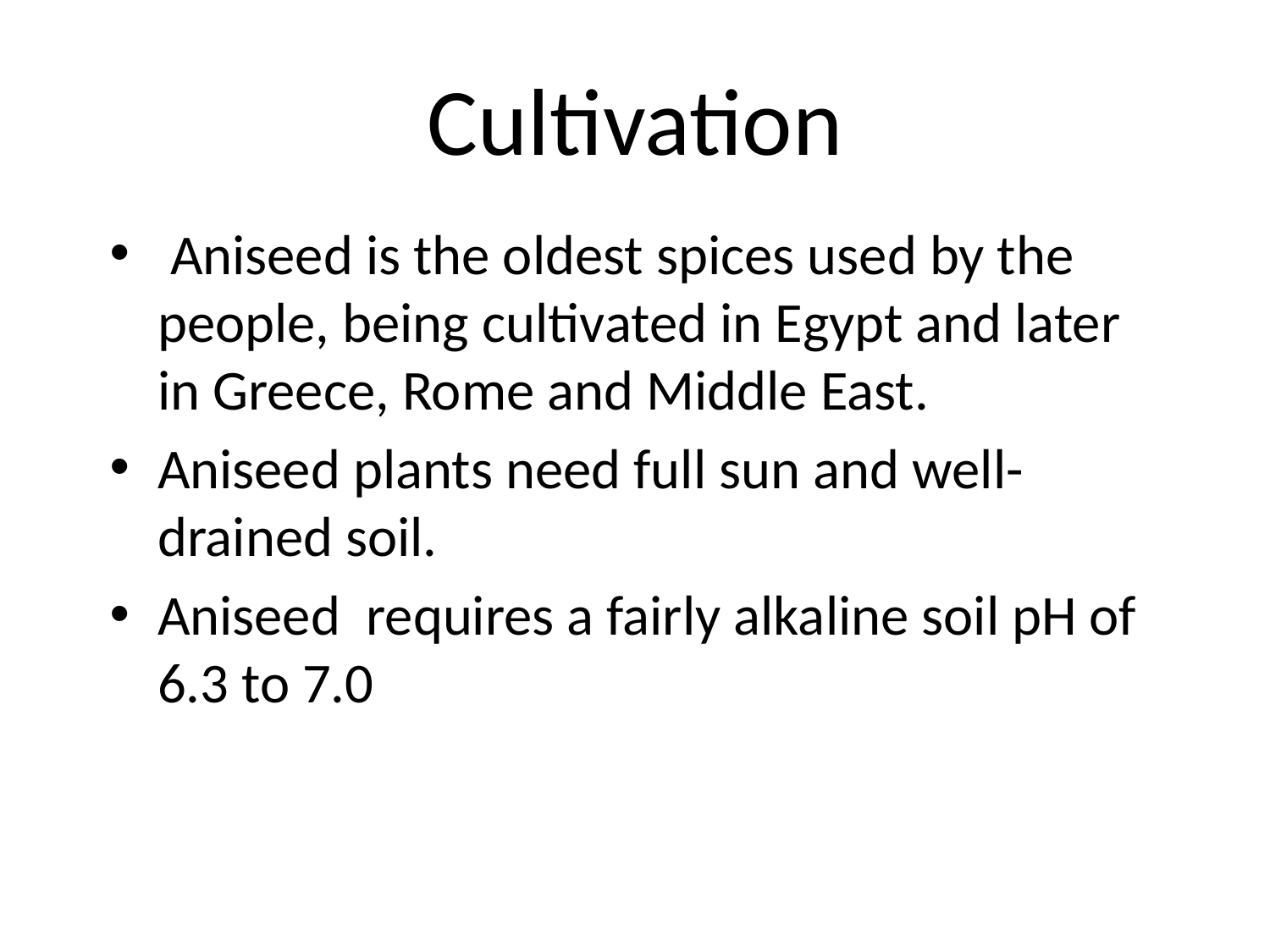

# Cultivation
 Aniseed is the oldest spices used by the people, being cultivated in Egypt and later in Greece, Rome and Middle East.
Aniseed plants need full sun and well-drained soil.
Aniseed  requires a fairly alkaline soil pH of 6.3 to 7.0